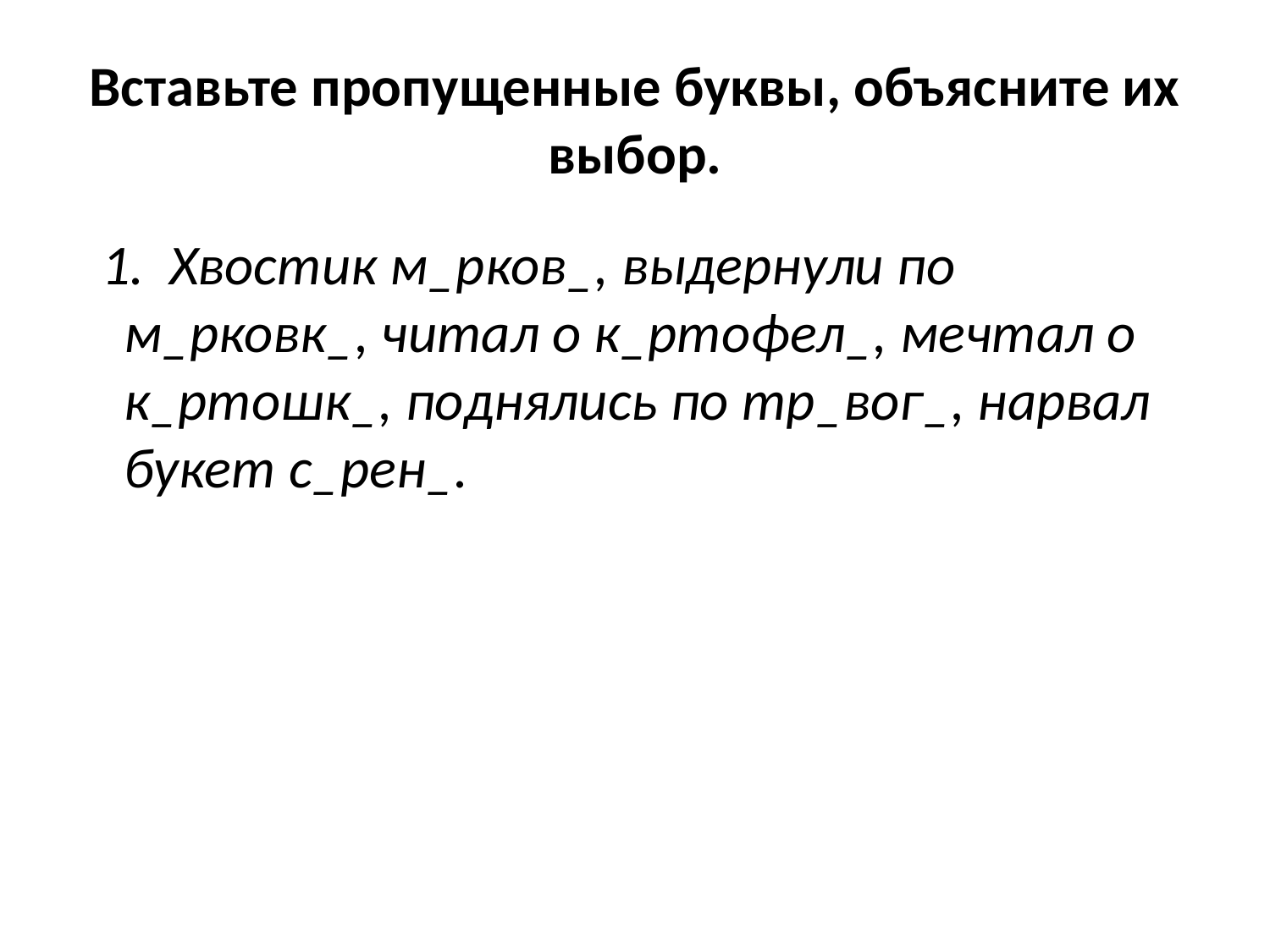

# Вставьте пропущенные буквы, объясните их выбор.
  1.  Хвостик м_рков_, выдернули по м_рковк_, читал о к_ртофел_, мечтал о к_ртошк_, поднялись по тр_вог_, нарвал букет с_рен_.